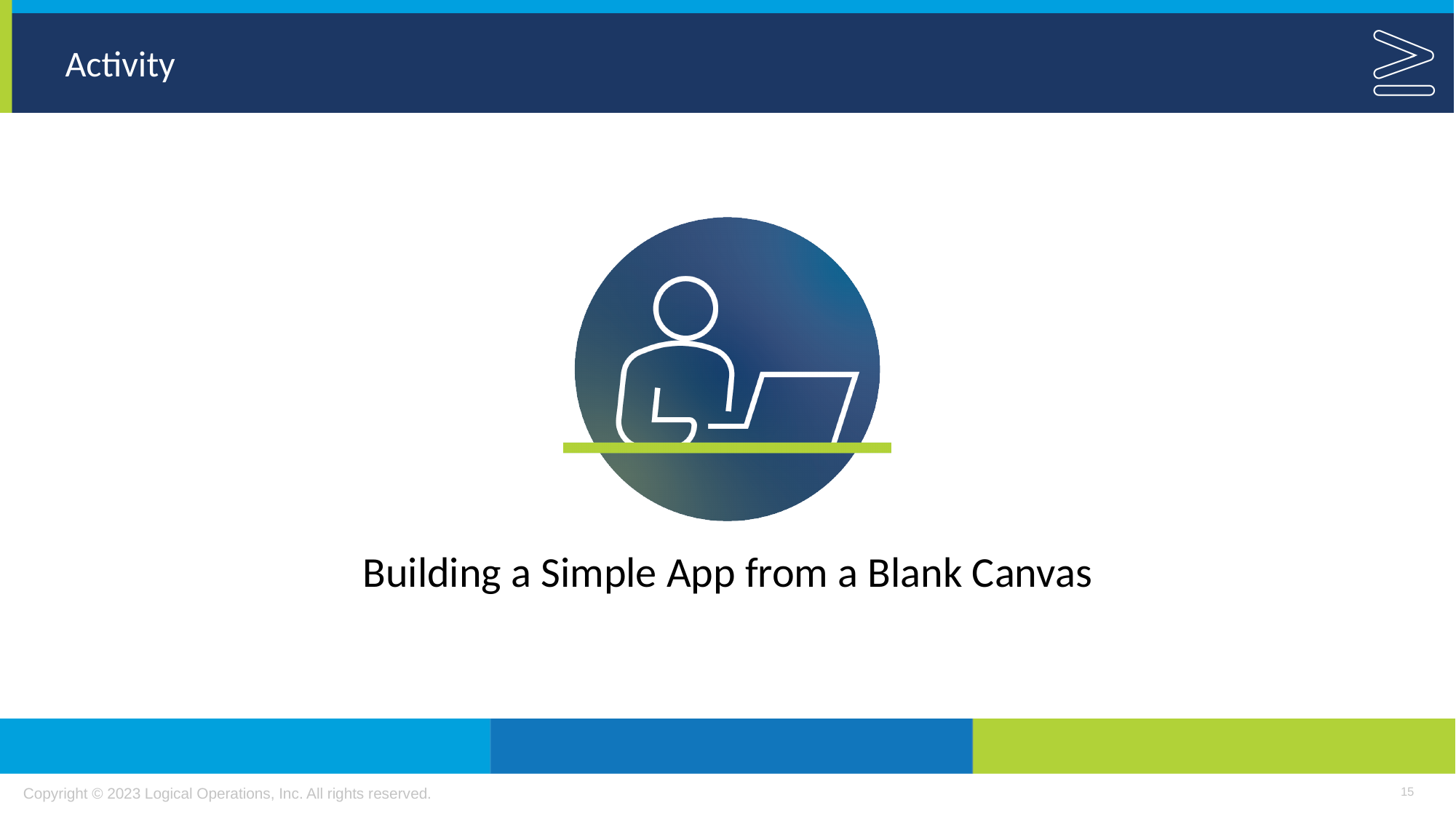

Building a Simple App from a Blank Canvas
15